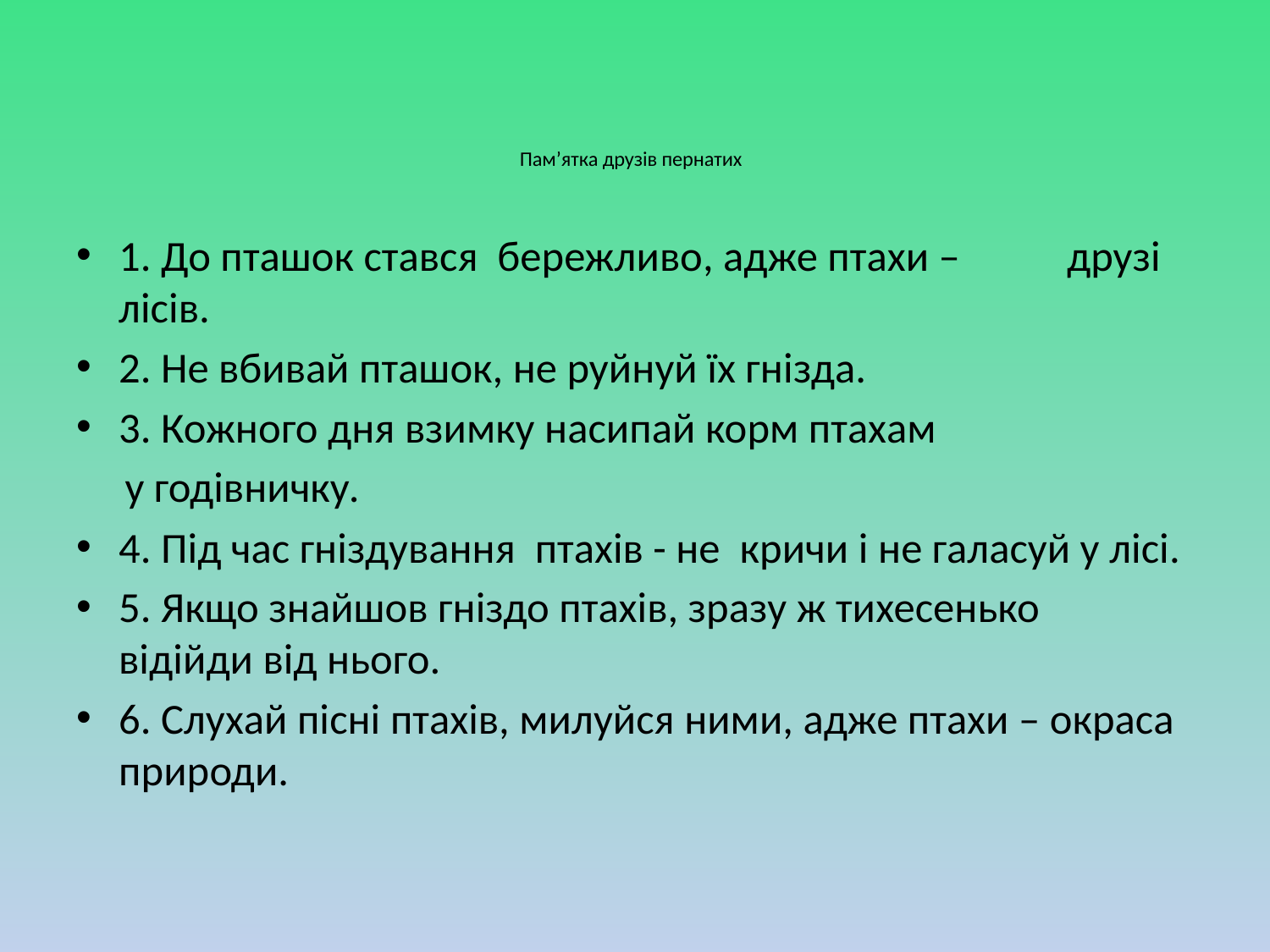

# Пам’ятка друзів пернатих
1. До пташок стався  бережливо, адже птахи –           друзі лісів.
2. Не вбивай пташок, не руйнуй їх гнізда.
3. Кожного дня взимку насипай корм птахам
     у годівничку.
4. Під час гніздування  птахів - не  кричи і не галасуй у лісі.
5. Якщо знайшов гніздо птахів, зразу ж тихесенько  відійди від нього.
6. Слухай пісні птахів, милуйся ними, адже птахи – окраса природи.